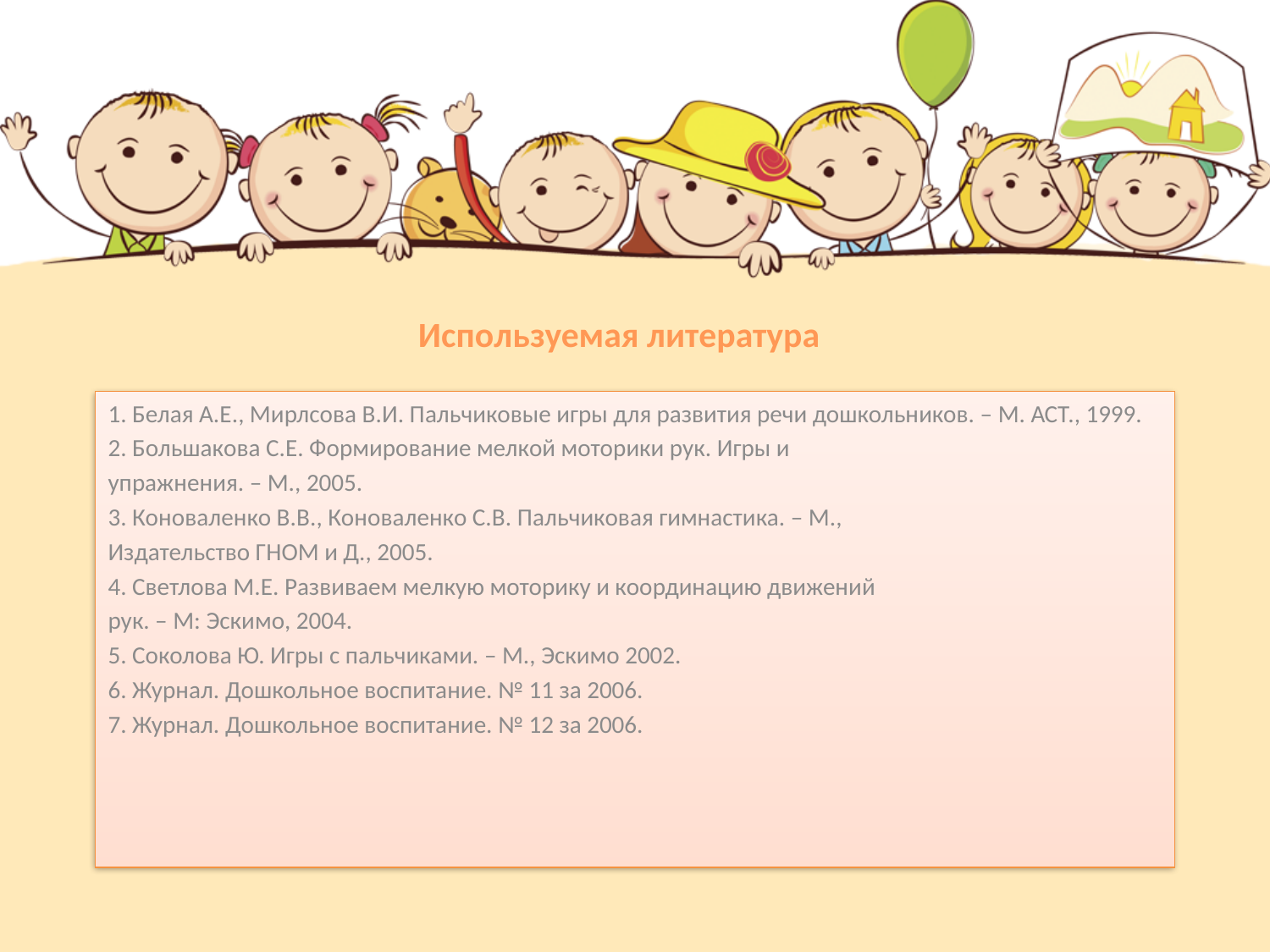

# Используемая литература
1. Белая А.Е., Мирлсова В.И. Пальчиковые игры для развития речи дошкольников. – М. АСТ., 1999.
2. Большакова С.Е. Формирование мелкой моторики рук. Игры и
упражнения. – М., 2005.
3. Коноваленко В.В., Коноваленко С.В. Пальчиковая гимнастика. – М.,
Издательство ГНОМ и Д., 2005.
4. Светлова М.Е. Развиваем мелкую моторику и координацию движений
рук. – М: Эскимо, 2004.
5. Соколова Ю. Игры с пальчиками. – М., Эскимо 2002.
6. Журнал. Дошкольное воспитание. № 11 за 2006.
7. Журнал. Дошкольное воспитание. № 12 за 2006.